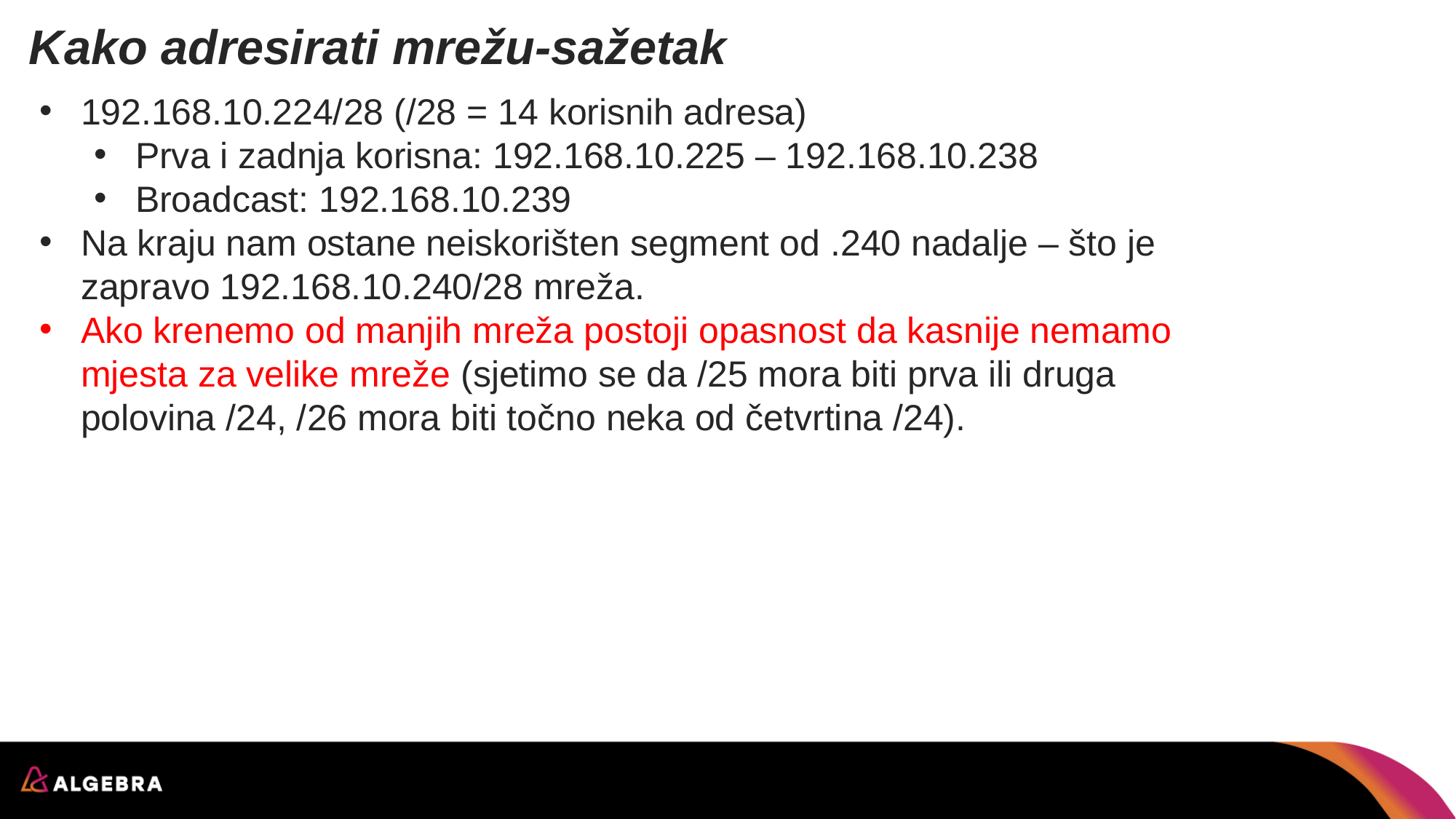

# Kako adresirati mrežu-sažetak
192.168.10.224/28 (/28 = 14 korisnih adresa)
Prva i zadnja korisna: 192.168.10.225 – 192.168.10.238
Broadcast: 192.168.10.239
Na kraju nam ostane neiskorišten segment od .240 nadalje – što je zapravo 192.168.10.240/28 mreža.
Ako krenemo od manjih mreža postoji opasnost da kasnije nemamo mjesta za velike mreže (sjetimo se da /25 mora biti prva ili druga polovina /24, /26 mora biti točno neka od četvrtina /24).